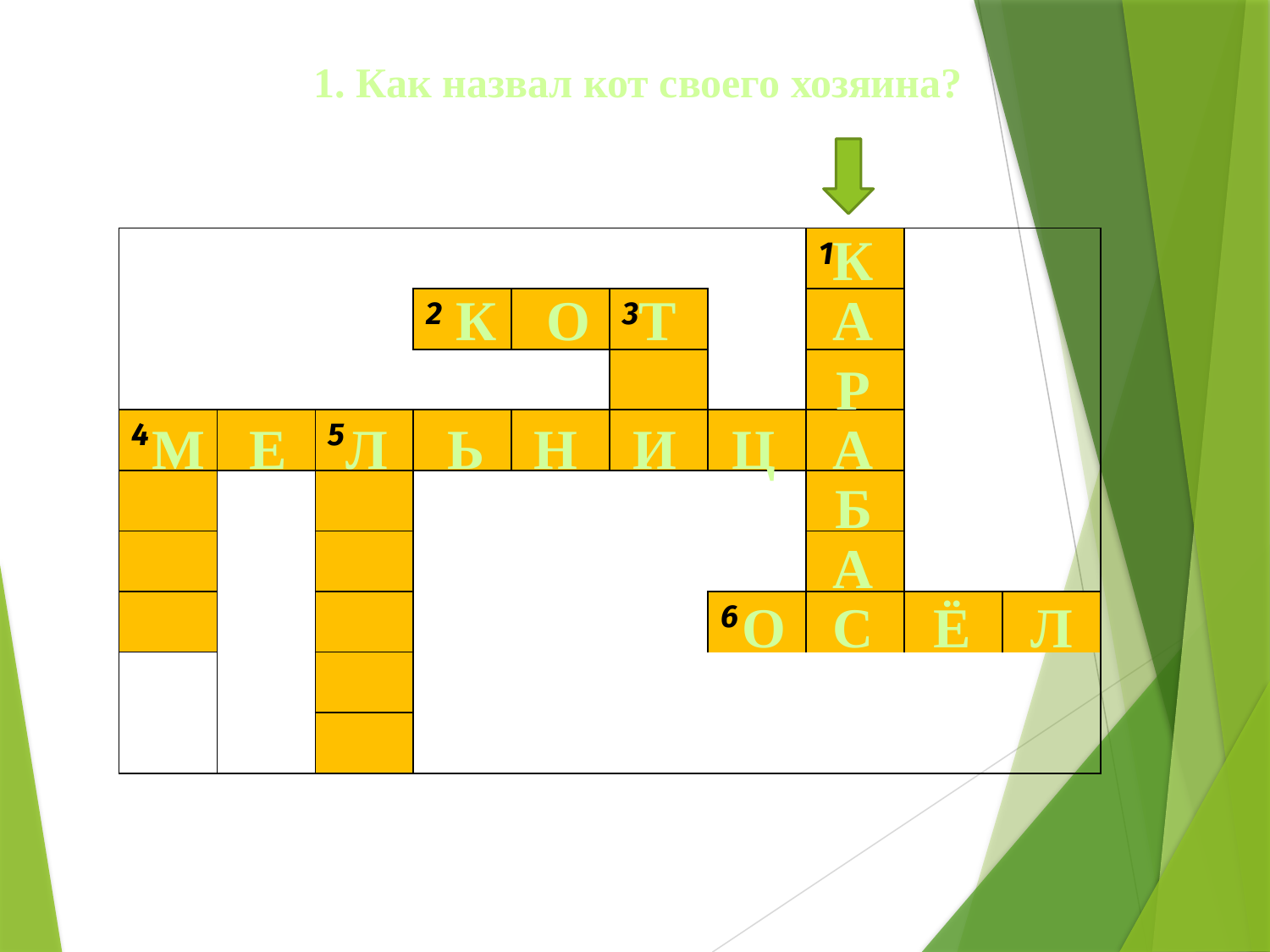

1. Как назвал кот своего хозяина?

К
|  |  |  |  |  |  |  | 1 |  |  |
| --- | --- | --- | --- | --- | --- | --- | --- | --- | --- |
|  |  |  | 2 |  | 3 |  |  |  |  |
|  |  |  |  |  |  |  |  |  |  |
| 4 |  | 5 |  |  |  |  |  |  |  |
|  |  |  |  |  |  |  |  |  |  |
|  |  |  |  |  |  |  |  |  |  |
|  |  |  |  |  |  | 6 |  |  |  |
|  |  |  |  |  |  |  |  |  |  |
|  |  |  |  |  |  |  |  |  |  |
К
О
Т
А
Р
М
Е
Л
Ь
Н
И
Ц
А
Б
А
О
С
Ё
Л